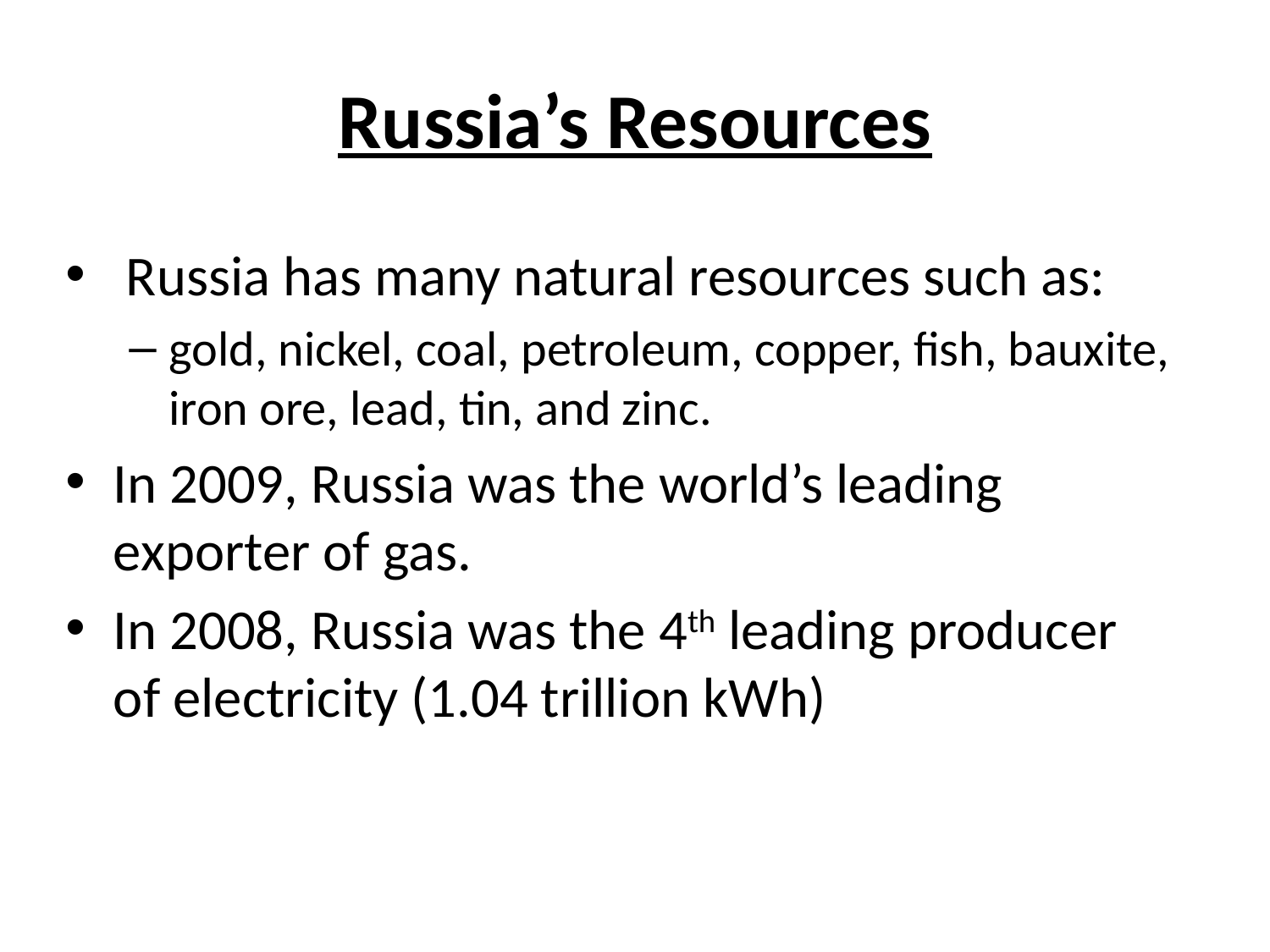

# Russia’s Resources
 Russia has many natural resources such as:
gold, nickel, coal, petroleum, copper, fish, bauxite, iron ore, lead, tin, and zinc.
In 2009, Russia was the world’s leading exporter of gas.
In 2008, Russia was the 4th leading producer of electricity (1.04 trillion kWh)